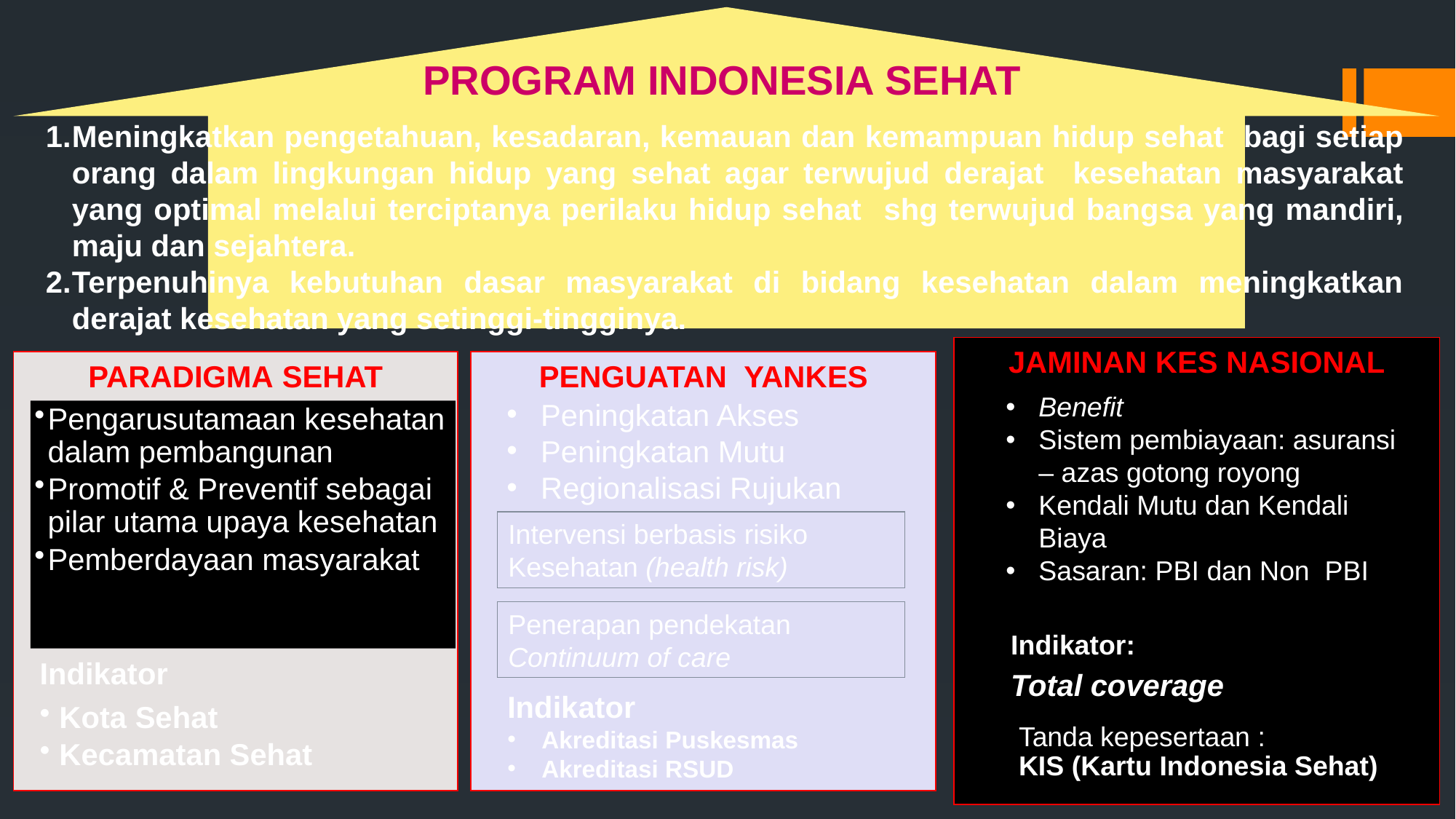

PROGRAM INDONESIA SEHAT
Meningkatkan pengetahuan, kesadaran, kemauan dan kemampuan hidup sehat  bagi setiap orang dalam lingkungan hidup yang sehat agar terwujud derajat  kesehatan masyarakat yang optimal melalui terciptanya perilaku hidup sehat  shg terwujud bangsa yang mandiri, maju dan sejahtera.
Terpenuhinya kebutuhan dasar masyarakat di bidang kesehatan dalam meningkatkan derajat kesehatan yang setinggi-tingginya.

Add Your Title
JAMINAN KES NASIONAL

PARADIGMA SEHAT

PENGUATAN  YANKES

Benefit
Sistem pembiayaan: asuransi  – azas gotong royong
Kendali Mutu dan Kendali Biaya
Sasaran: PBI dan Non  PBI
Peningkatan Akses
Peningkatan Mutu
Regionalisasi Rujukan
Pengarusutamaan kesehatan dalam pembangunan
Promotif & Preventif sebagai pilar utama upaya kesehatan
Pemberdayaan masyarakat
Intervensi berbasis risiko
Kesehatan (health risk)
Penerapan pendekatan
Continuum of care
Indikator:
Total coverage
Indikator
Kota Sehat
Kecamatan Sehat
Indikator
Akreditasi Puskesmas
Akreditasi RSUD

Tanda kepesertaan :
KIS (Kartu Indonesia Sehat)